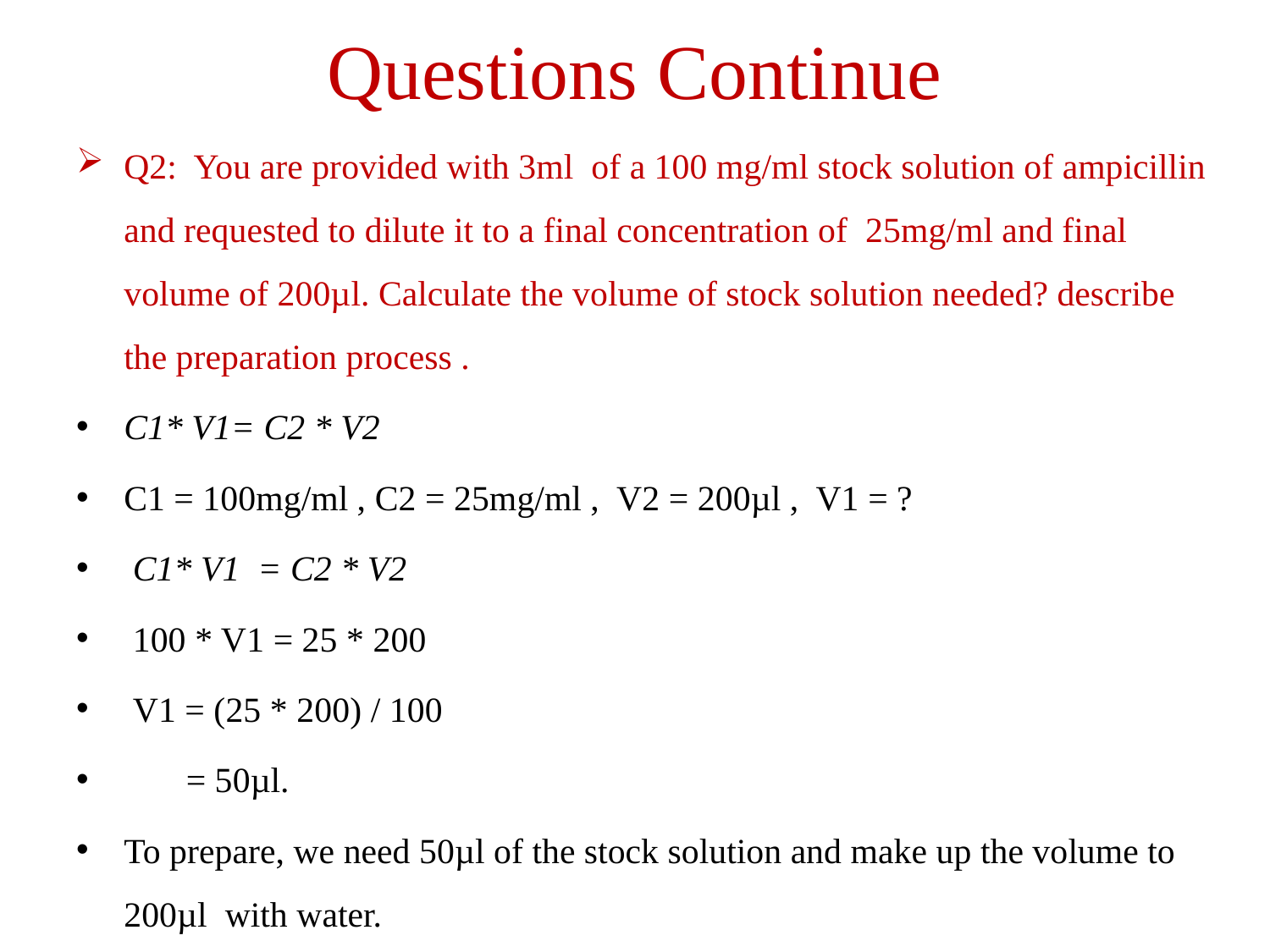

# Questions Continue
Q2:  You are provided with 3ml  of a 100 mg/ml stock solution of ampicillin and requested to dilute it to a final concentration of  25mg/ml and final volume of 200µl. Calculate the volume of stock solution needed? describe the preparation process .
C1* V1= C2 * V2
C1 = 100mg/ml , C2 = 25mg/ml ,  V2 = 200µl ,  V1 = ?
 C1* V1  = C2 * V2
 100 * V1 = 25 * 200
 V1 = (25 * 200) / 100
       = 50µl.
To prepare, we need 50µl of the stock solution and make up the volume to 200µl  with water.